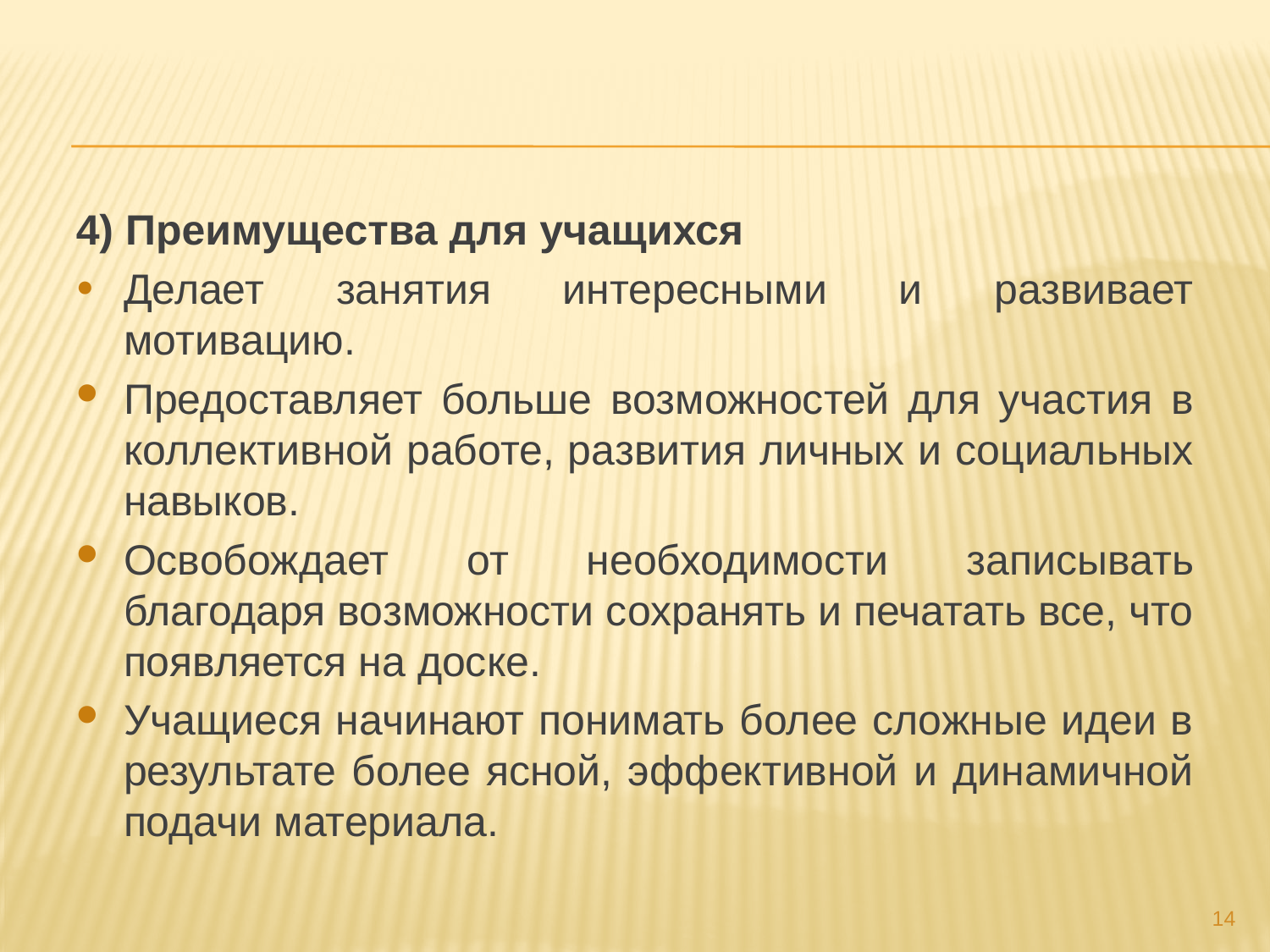

#
4) Преимущества для учащихся
Делает занятия интересными и развивает мотивацию.
Предоставляет больше возможностей для участия в коллективной работе, развития личных и социальных навыков.
Освобождает от необходимости записывать благодаря возможности сохранять и печатать все, что появляется на доске.
Учащиеся начинают понимать более сложные идеи в результате более ясной, эффективной и динамичной подачи материала.

14